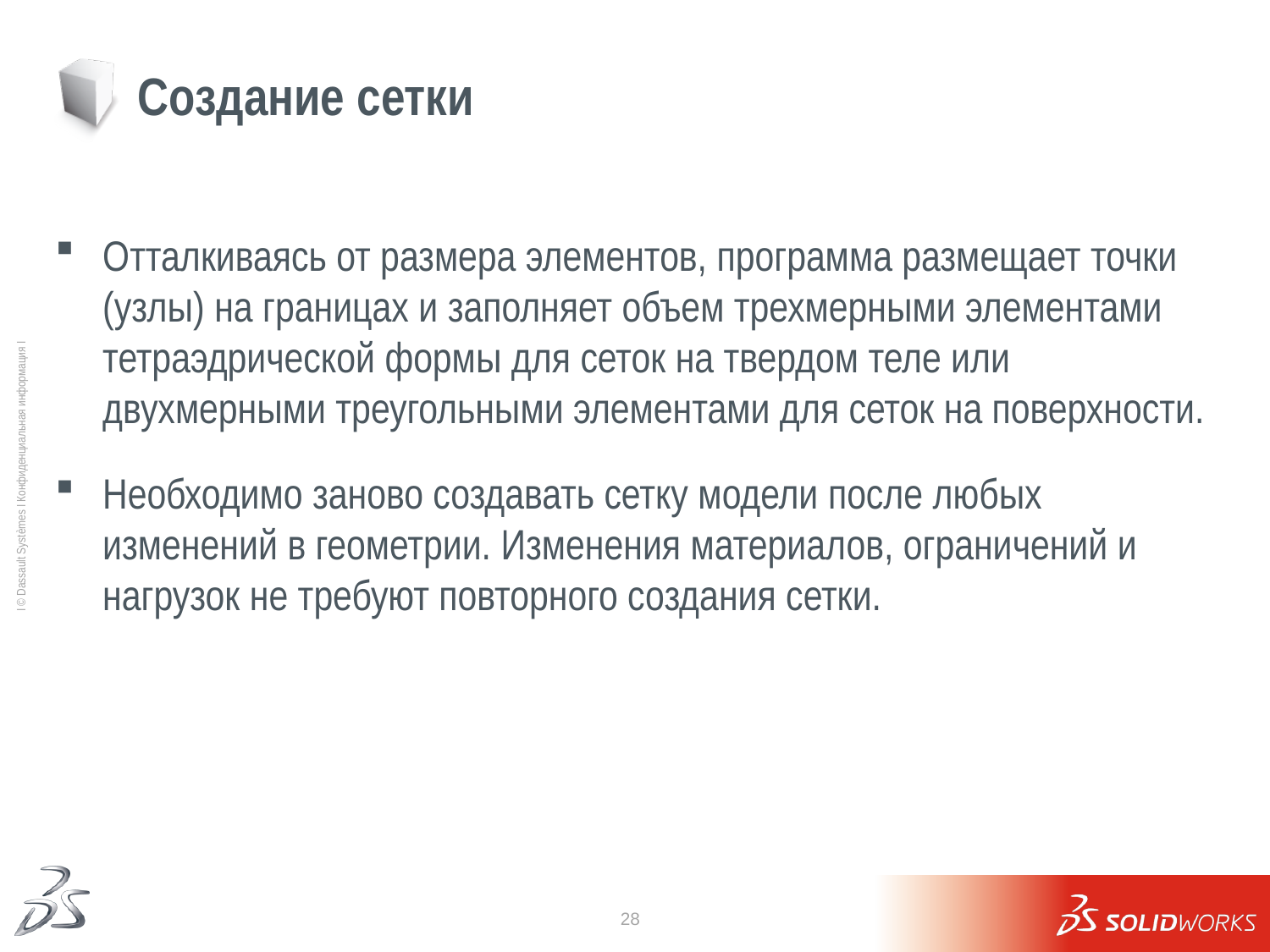

# Создание сетки
Отталкиваясь от размера элементов, программа размещает точки (узлы) на границах и заполняет объем трехмерными элементами тетраэдрической формы для сеток на твердом теле или двухмерными треугольными элементами для сеток на поверхности.
Необходимо заново создавать сетку модели после любых изменений в геометрии. Изменения материалов, ограничений и нагрузок не требуют повторного создания сетки.